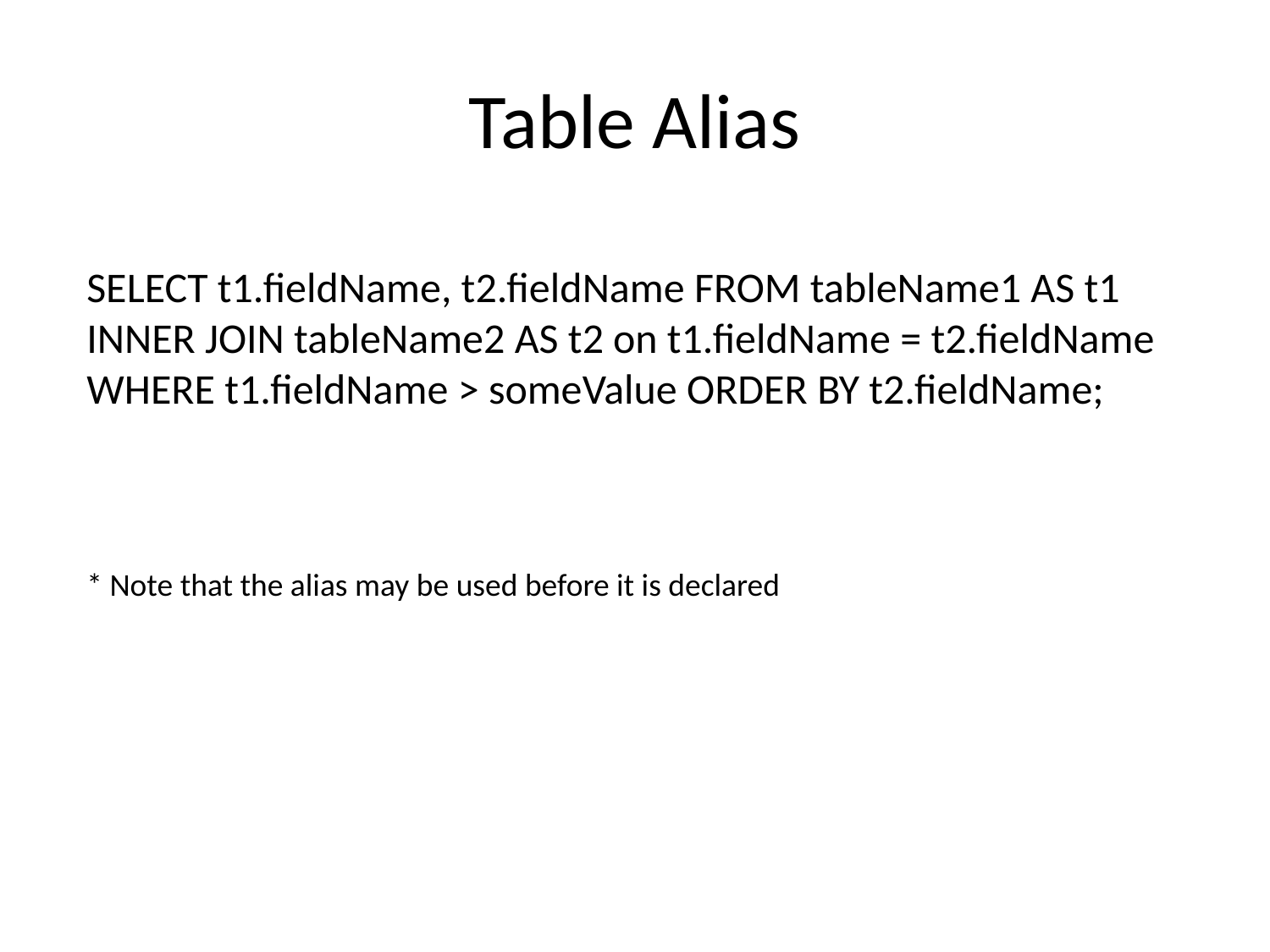

# Table Alias
SELECT t1.fieldName, t2.fieldName FROM tableName1 AS t1 INNER JOIN tableName2 AS t2 on t1.fieldName = t2.fieldName WHERE t1.fieldName > someValue ORDER BY t2.fieldName;

* Note that the alias may be used before it is declared